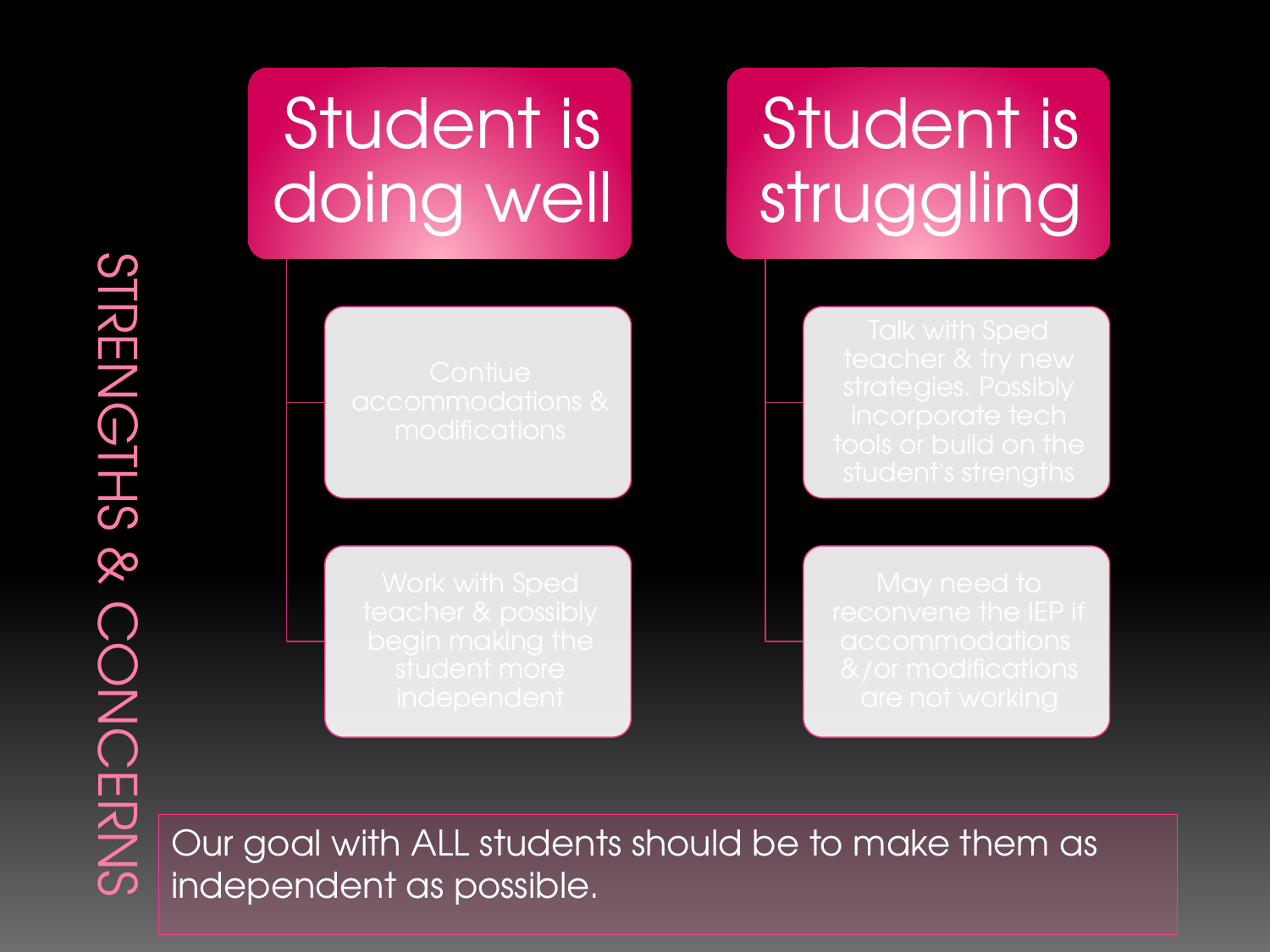

# Strengths & Concerns
Student is doing well
Contiue accommodations & modifications
Work with Sped teacher & possibly begin making the student more independent
Student is struggling
Talk with Sped teacher & try new strategies. Possibly incorporate tech tools or build on the student's strengths
May need to reconvene the IEP if accommodations  &/or modifications are not working
Our goal with ALL students should be to make them as independent as possible.